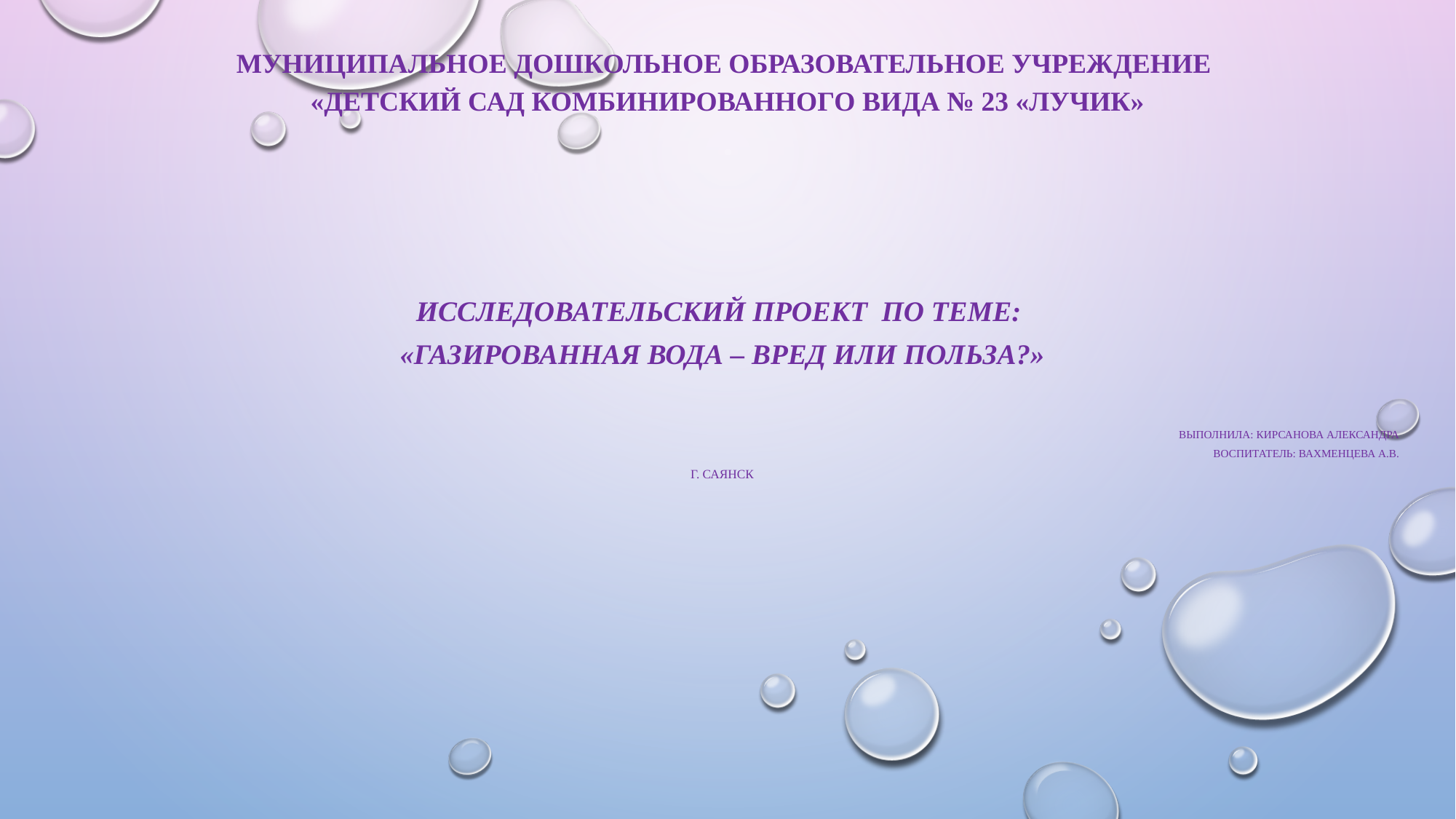

# Муниципальное дошкольное образовательное учреждение «Детский сад комбинированного вида № 23 «Лучик»
Исследовательский проект  по теме:
«Газированная вода – вред или польза?»

Выполнила: Кирсанова Александра
Воспитатель: Вахменцева А.В.
г. Саянск